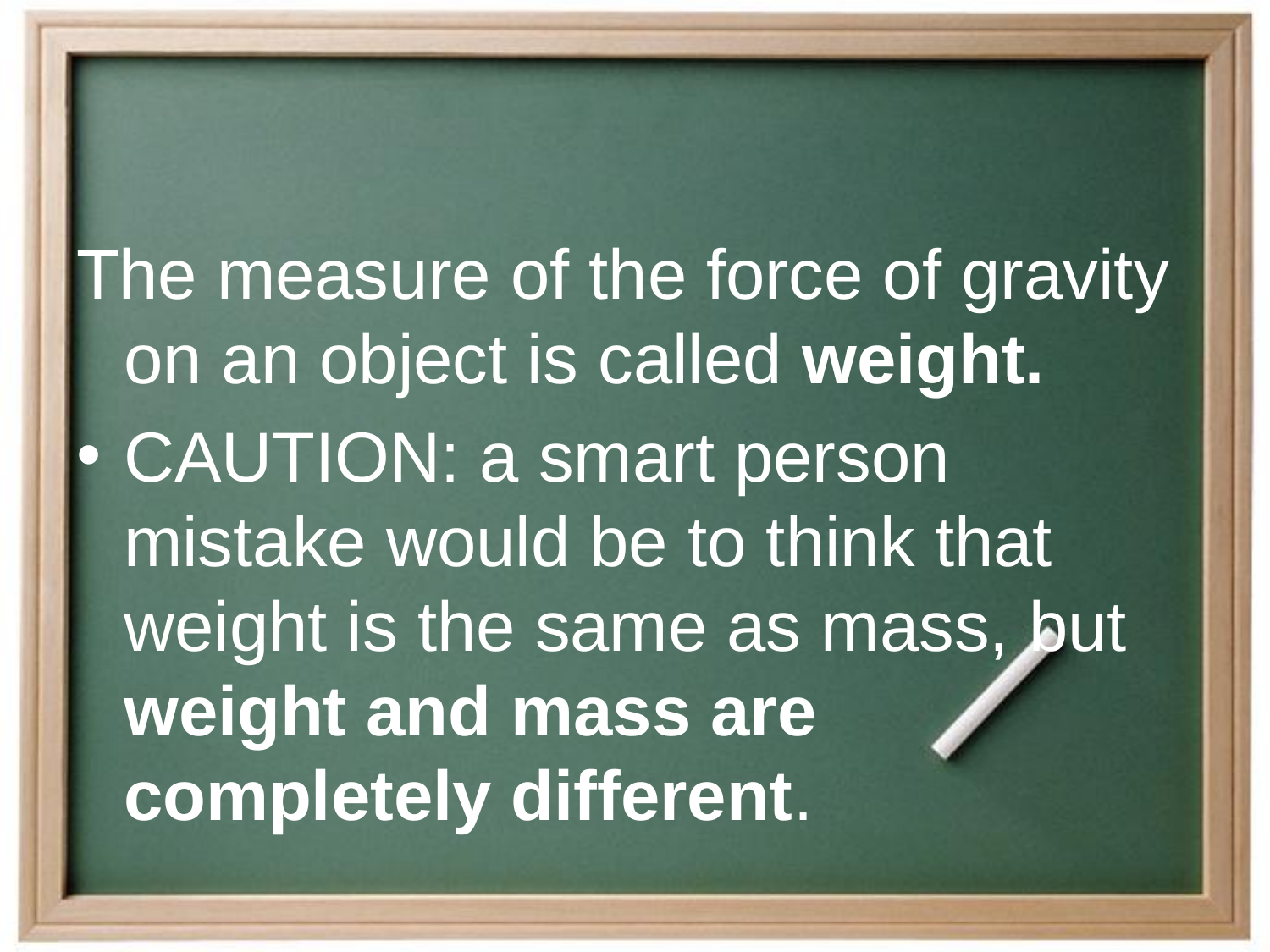

#
The measure of the force of gravity on an object is called weight.
CAUTION: a smart person mistake would be to think that weight is the same as mass, but weight and mass are completely different.